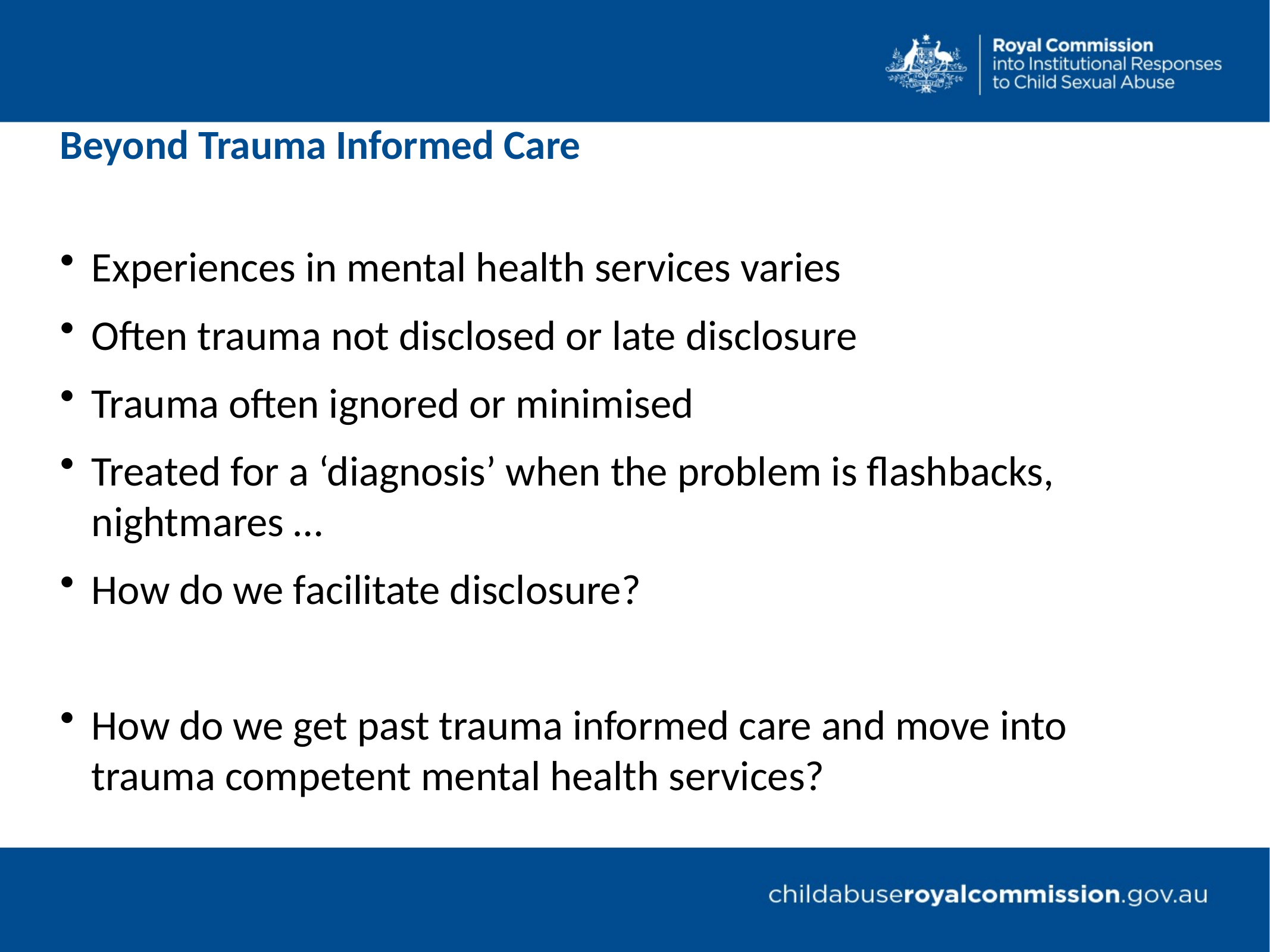

Beyond Trauma Informed Care
Experiences in mental health services varies
Often trauma not disclosed or late disclosure
Trauma often ignored or minimised
Treated for a ‘diagnosis’ when the problem is flashbacks, nightmares …
How do we facilitate disclosure?

How do we get past trauma informed care and move into trauma competent mental health services?